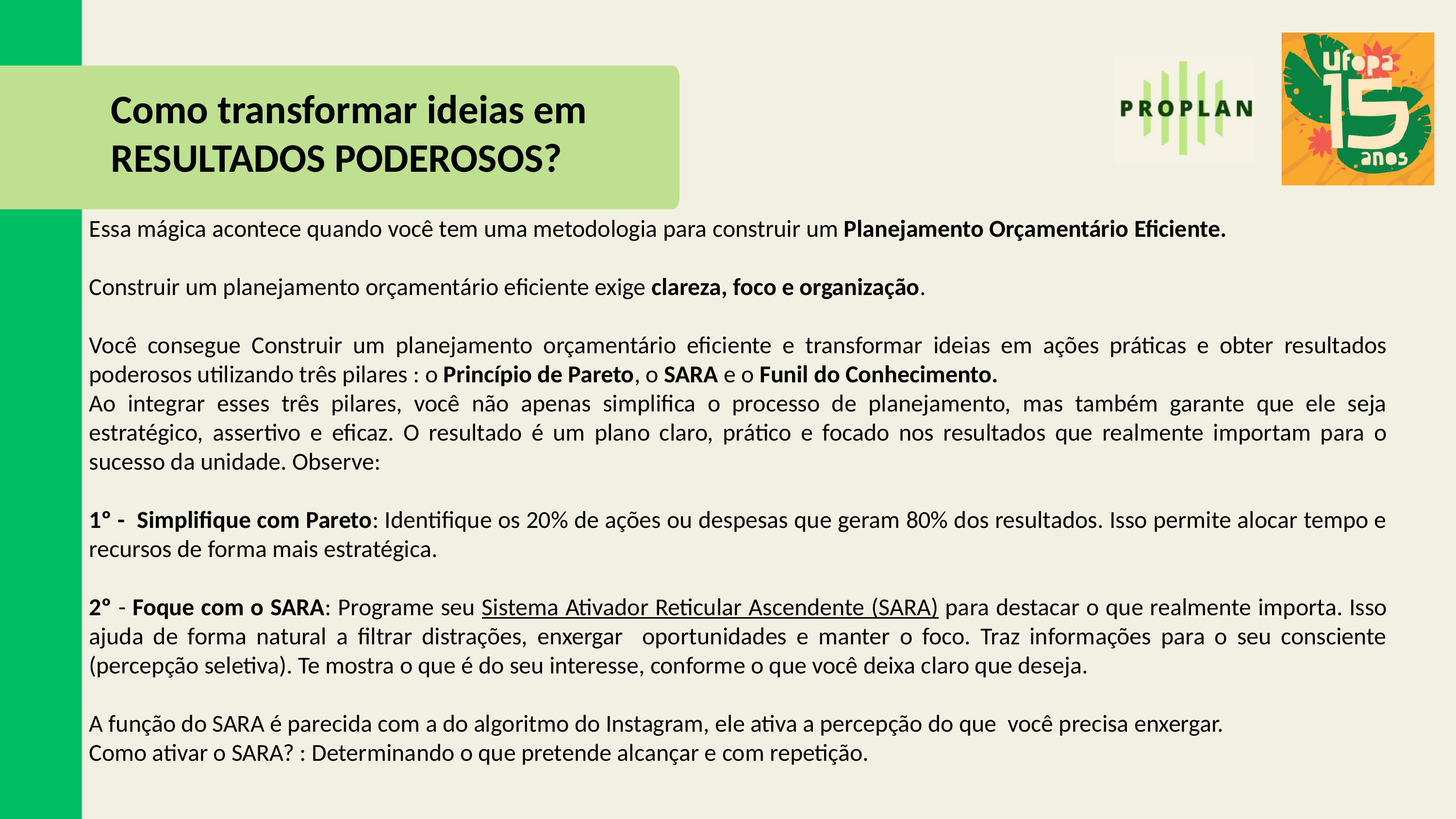

Como transformar ideias em
RESULTADOS PODEROSOS?
Essa mágica acontece quando você tem uma metodologia para construir um Planejamento Orçamentário Eficiente.

Construir um planejamento orçamentário eficiente exige clareza, foco e organização.

Você consegue Construir um planejamento orçamentário eficiente e transformar ideias em ações práticas e obter resultados poderosos utilizando três pilares : o Princípio de Pareto, o SARA e o Funil do Conhecimento.
Ao integrar esses três pilares, você não apenas simplifica o processo de planejamento, mas também garante que ele seja estratégico, assertivo e eficaz. O resultado é um plano claro, prático e focado nos resultados que realmente importam para o sucesso da unidade. Observe:

1º -  Simplifique com Pareto: Identifique os 20% de ações ou despesas que geram 80% dos resultados. Isso permite alocar tempo e recursos de forma mais estratégica.

2º - Foque com o SARA: Programe seu Sistema Ativador Reticular Ascendente (SARA) para destacar o que realmente importa. Isso ajuda de forma natural a filtrar distrações, enxergar  oportunidades e manter o foco. Traz informações para o seu consciente (percepção seletiva). Te mostra o que é do seu interesse, conforme o que você deixa claro que deseja.

A função do SARA é parecida com a do algoritmo do Instagram, ele ativa a percepção do que  você precisa enxergar.
Como ativar o SARA? : Determinando o que pretende alcançar e com repetição.